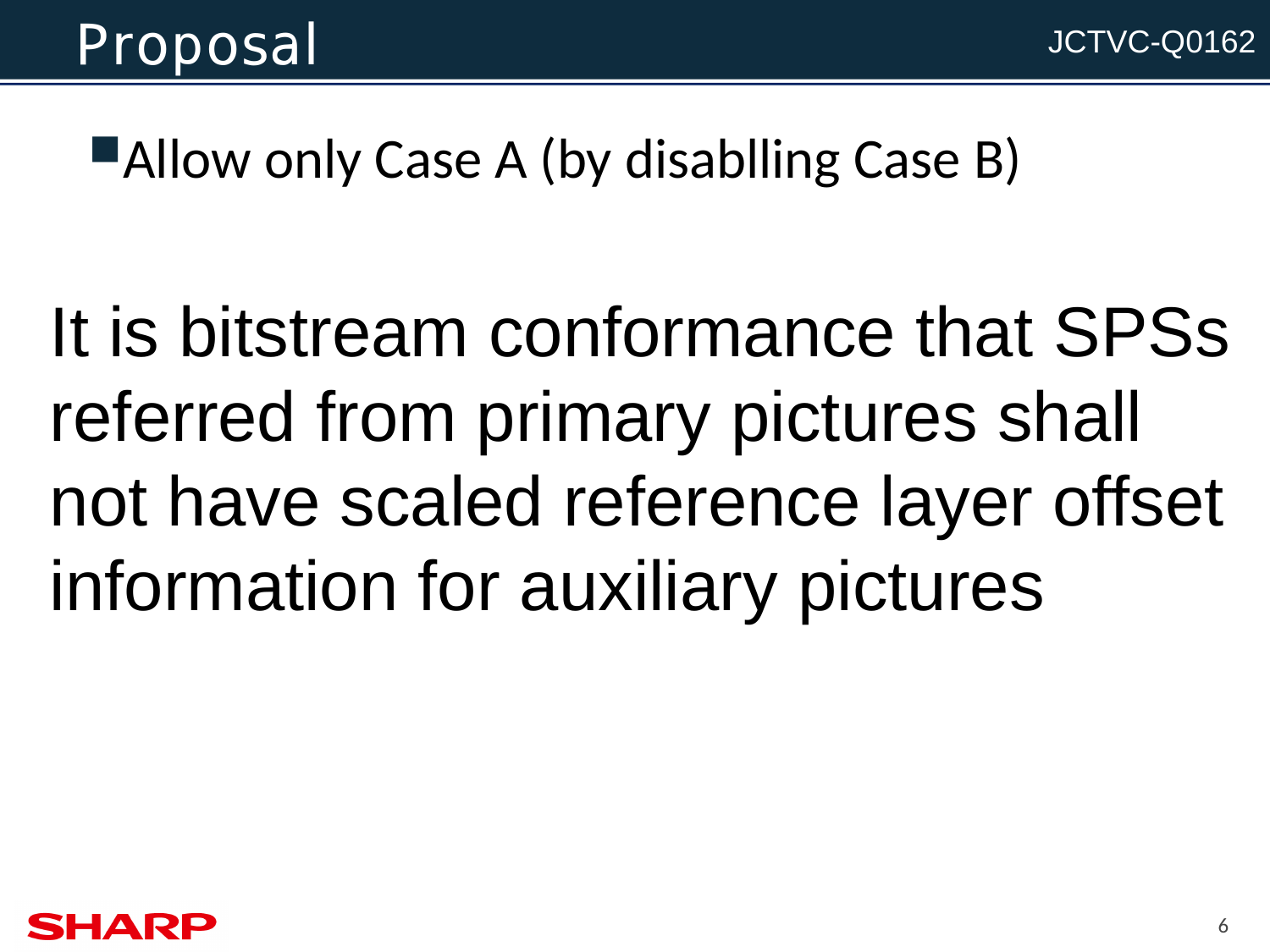

# Proposal
Allow only Case A (by disablling Case B)
It is bitstream conformance that SPSs referred from primary pictures shall not have scaled reference layer offset information for auxiliary pictures

6